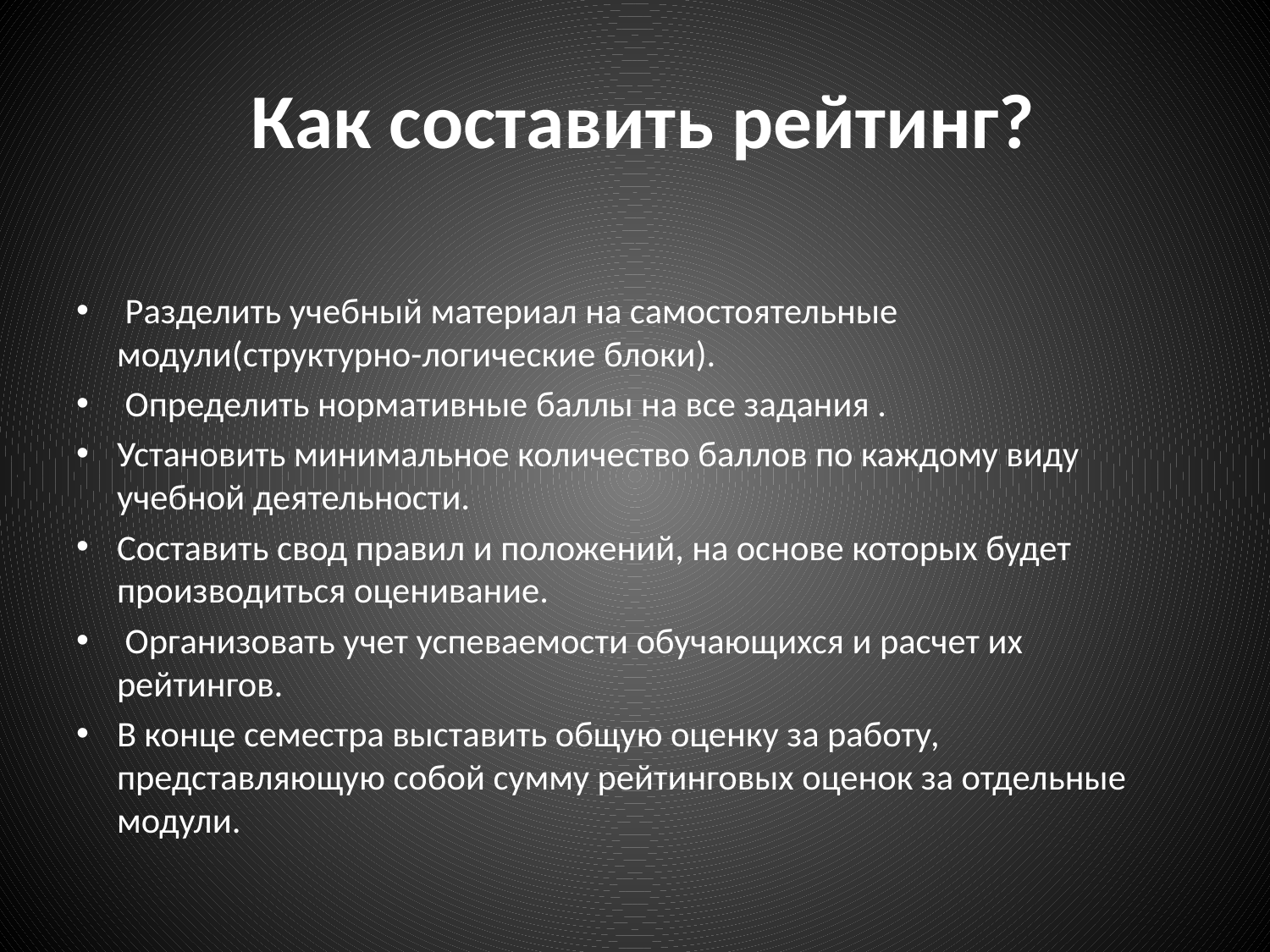

# Как составить рейтинг?

 Разделить учебный материал на самостоятельные модули(структурно-логические блоки).
 Определить нормативные баллы на все задания .
Установить минимальное количество баллов по каждому виду учебной деятельности.
Составить свод правил и положений, на основе которых будет производиться оценивание.
 Организовать учет успеваемости обучающихся и расчет их рейтингов.
В конце семестра выставить общую оценку за работу, представляющую собой сумму рейтинговых оценок за отдельные модули.